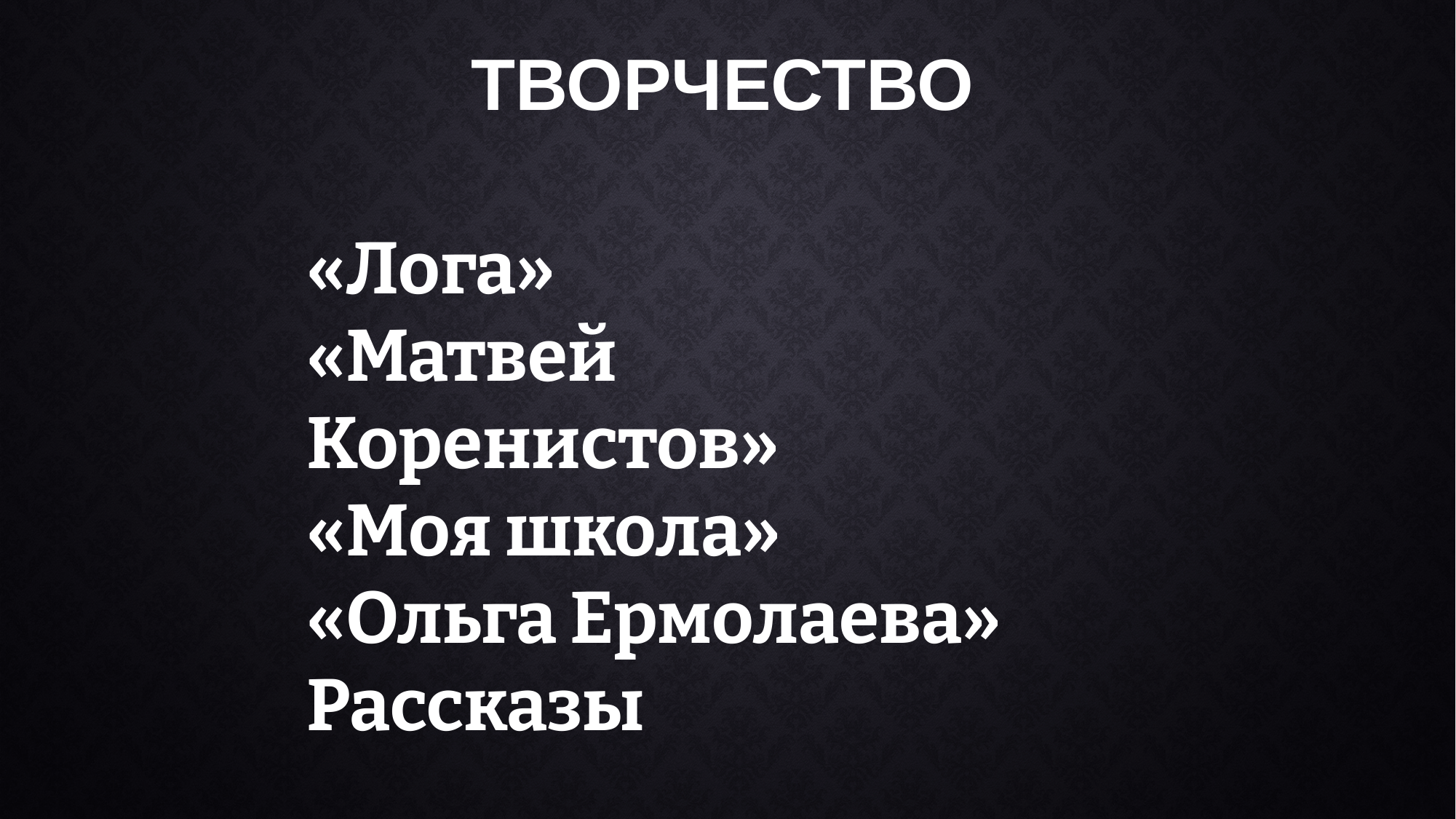

# ТВОРЧЕСТВО
«Лога»
«Матвей Коренистов»
«Моя школа»
«Ольга Ермолаева»
Рассказы